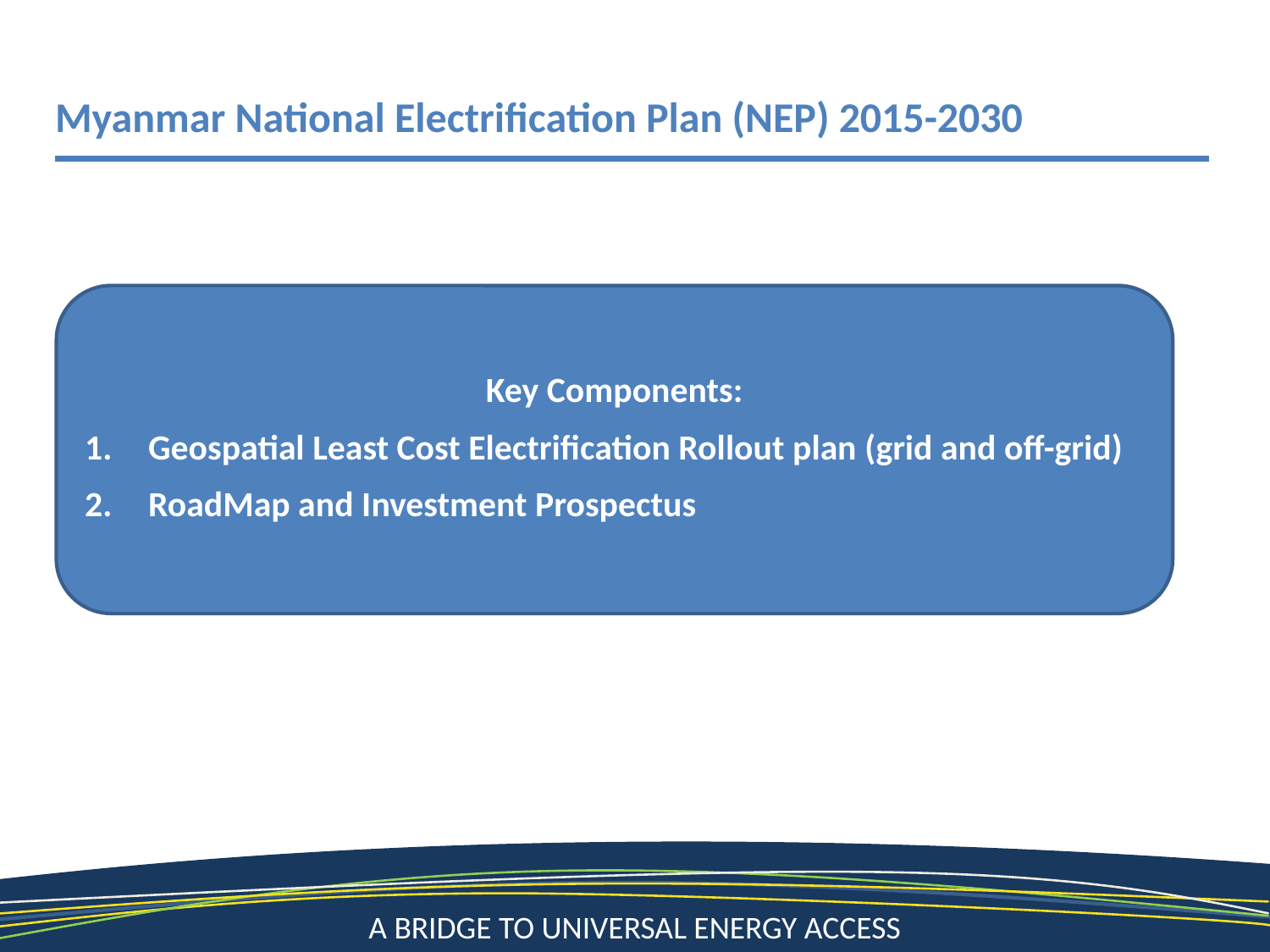

Myanmar National Electrification Plan (NEP) 2015-2030
 Key Components:

Geospatial Least Cost Electrification Rollout plan (grid and off-grid)

RoadMap and Investment Prospectus

3

A Bridge to Universal Energy Access

A Bridge to a Sustainable Energy Future